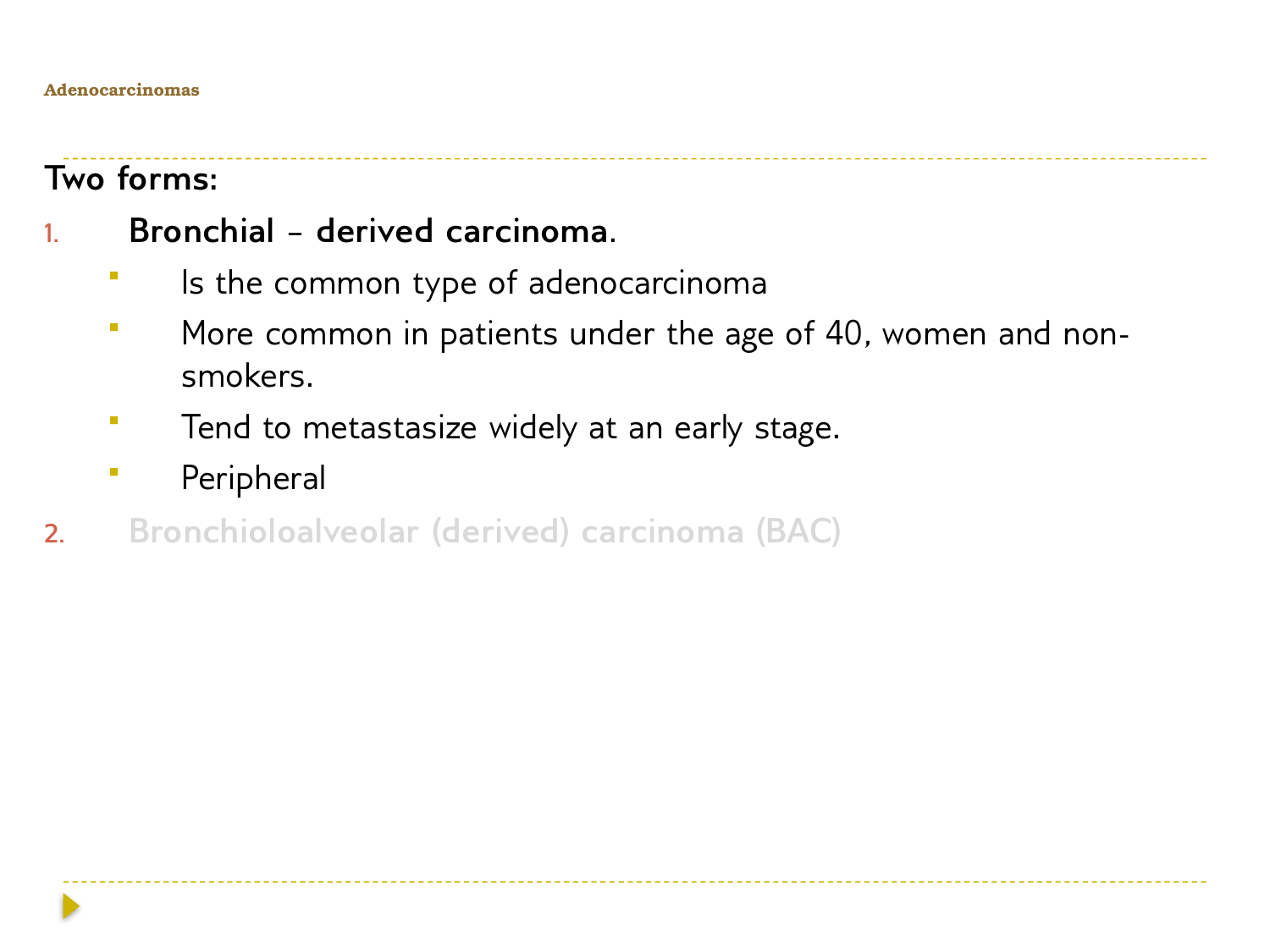

# Adenocarcinomas
Two forms:
Bronchial – derived carcinoma.
Is the common type of adenocarcinoma
More common in patients under the age of 40, women and non-smokers.
Tend to metastasize widely at an early stage.
Peripheral
Bronchioloalveolar (derived) carcinoma (BAC)